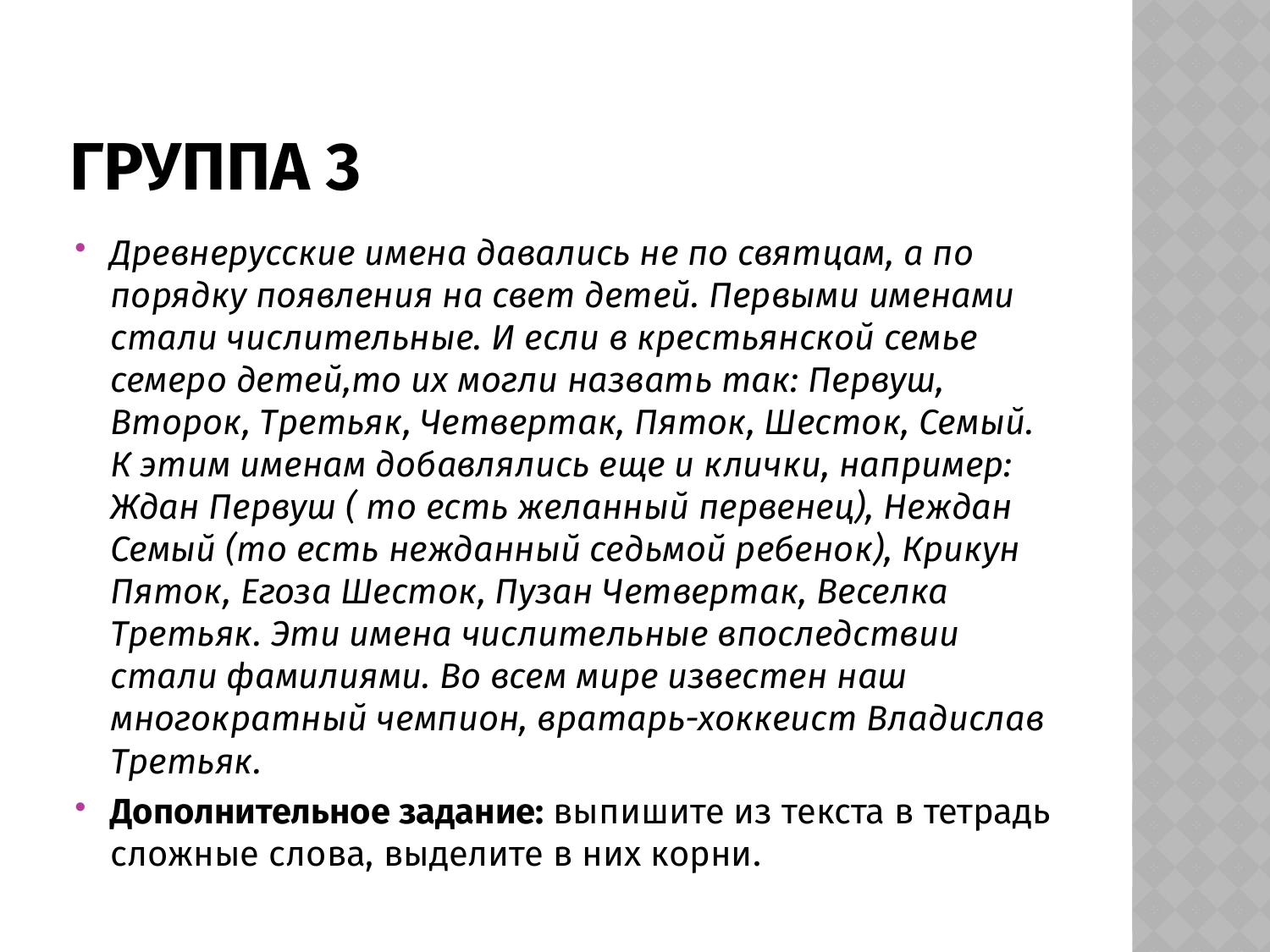

# Группа 3
Древнерусские имена давались не по святцам, а по порядку появления на свет детей. Первыми именами стали числительные. И если в крестьянской семье семеро детей,то их могли назвать так: Первуш, Второк, Третьяк, Четвертак, Пяток, Шесток, Семый. К этим именам добавлялись еще и клички, например: Ждан Первуш ( то есть желанный первенец), Неждан Семый (то есть нежданный седьмой ребенок), Крикун Пяток, Егоза Шесток, Пузан Четвертак, Веселка Третьяк. Эти имена числительные впоследствии стали фамилиями. Во всем мире известен наш многократный чемпион, вратарь-хоккеист Владислав Третьяк.
Дополнительное задание: выпишите из текста в тетрадь сложные слова, выделите в них корни.